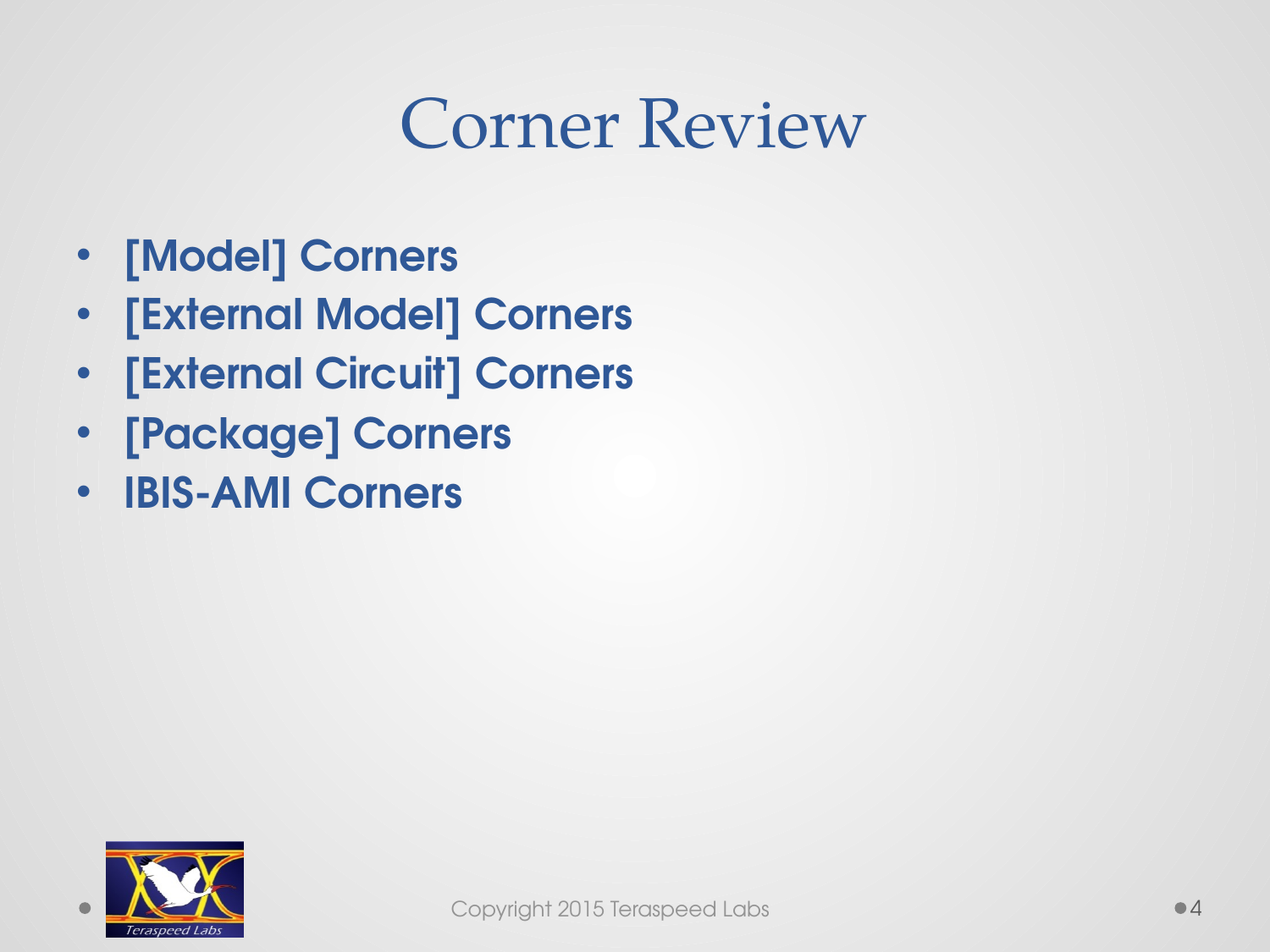

# Corner Review
[Model] Corners
[External Model] Corners
[External Circuit] Corners
[Package] Corners
IBIS-AMI Corners

4
Copyright 2015 Teraspeed Labs